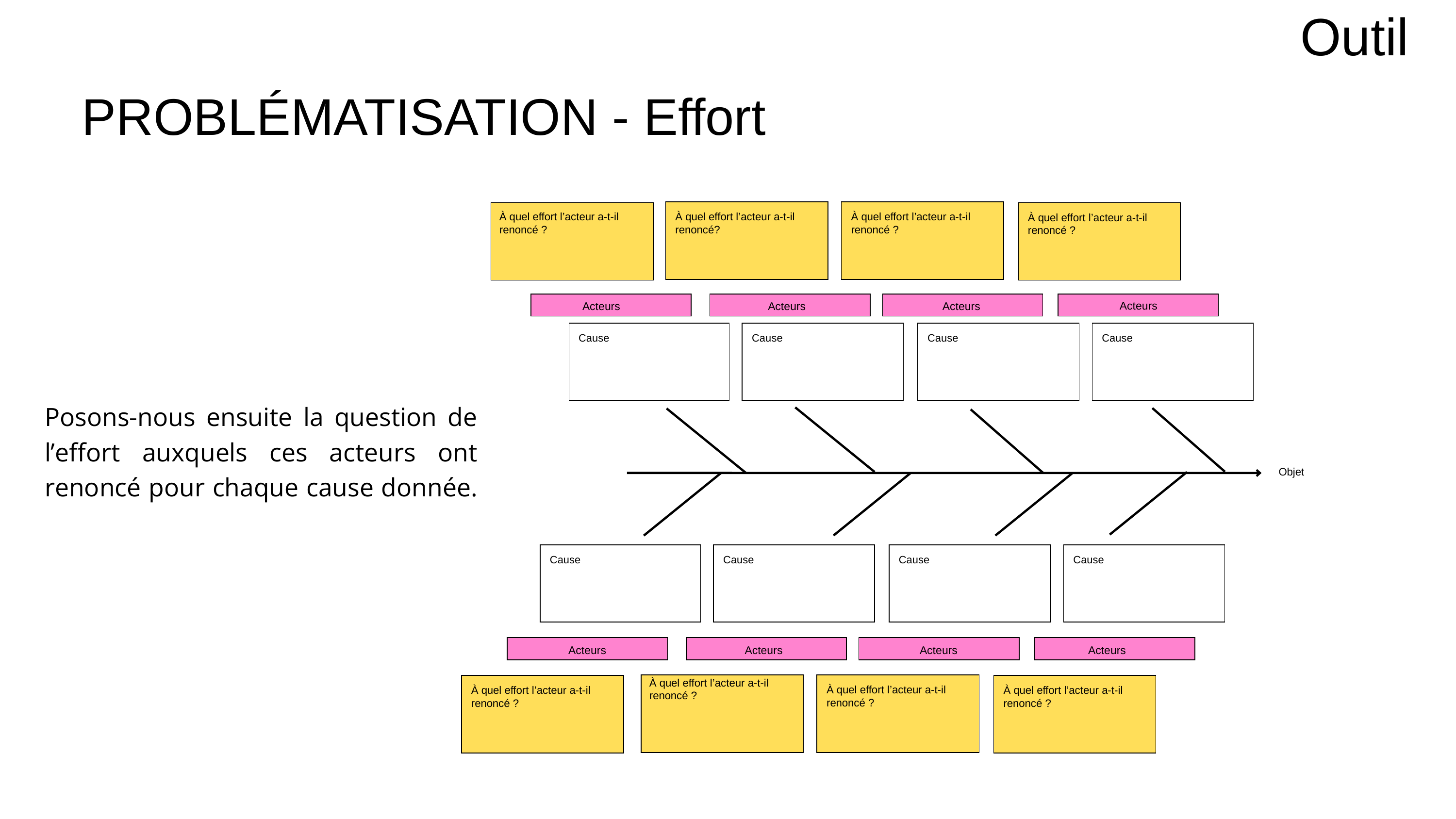

Outil
PROBLÉMATISATION - Effort

À quel effort l’acteur a-t-il renoncé ?

À quel effort l’acteur a-t-il renoncé?

À quel effort l’acteur a-t-il renoncé ?
À quel effort l’acteur a-t-il renoncé ?

Acteurs
Acteurs
Acteurs
Acteurs

Cause
Cause
Cause
Cause
Posons-nous ensuite la question de l’effort auxquels ces acteurs ont renoncé pour chaque cause donnée.

Objet

Cause
Cause
Cause
Cause

Acteurs
Acteurs
Acteurs
Acteurs

À quel effort l’acteur a-t-il renoncé ?

À quel effort l’acteur a-t-il renoncé ?

À quel effort l’acteur a-t-il renoncé ?

À quel effort l’acteur a-t-il renoncé ?